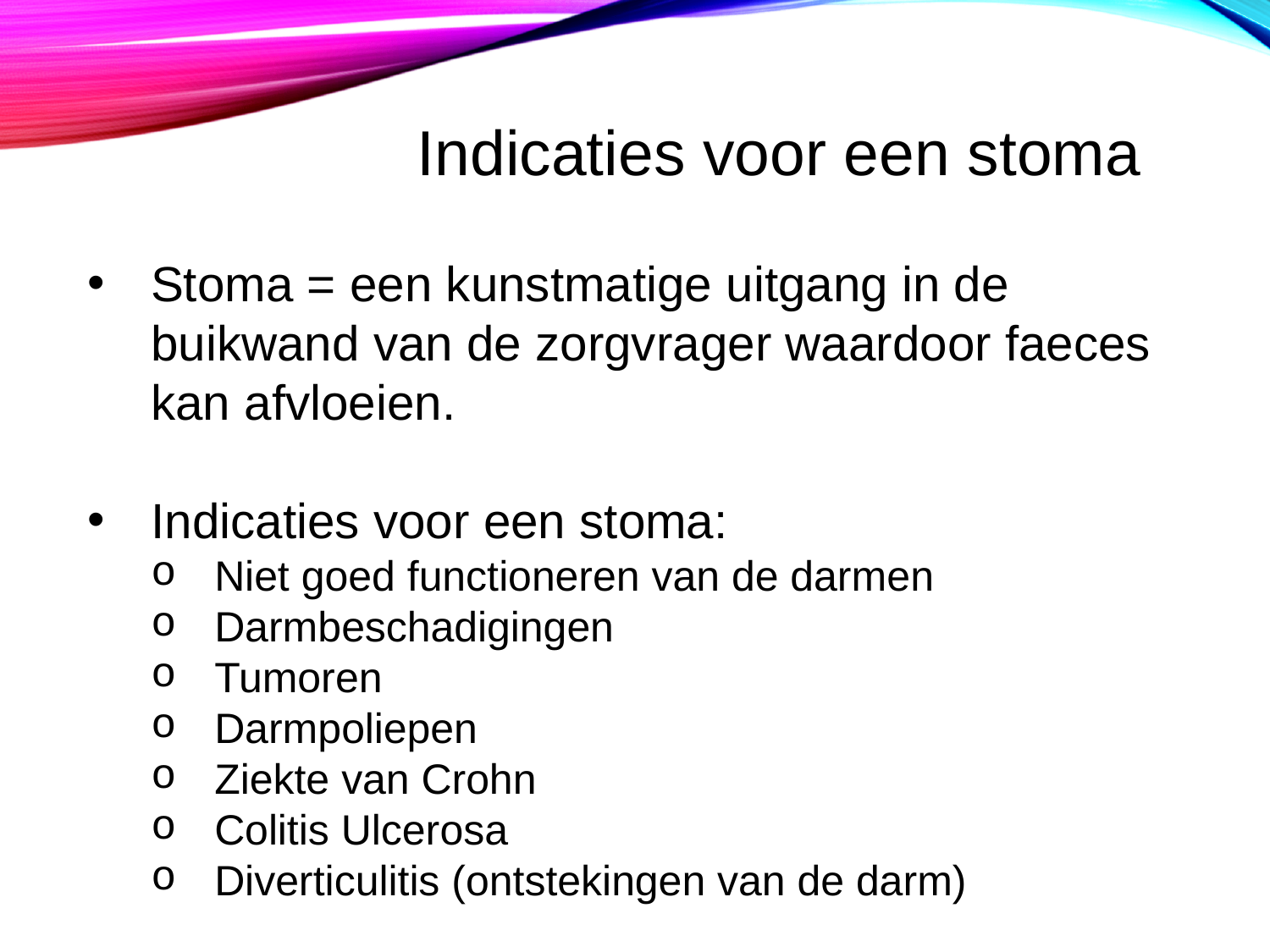

Indicaties voor een stoma
Stoma = een kunstmatige uitgang in de buikwand van de zorgvrager waardoor faeces kan afvloeien.

Indicaties voor een stoma:
Niet goed functioneren van de darmen
Darmbeschadigingen
Tumoren
Darmpoliepen
Ziekte van Crohn
Colitis Ulcerosa
Diverticulitis (ontstekingen van de darm)